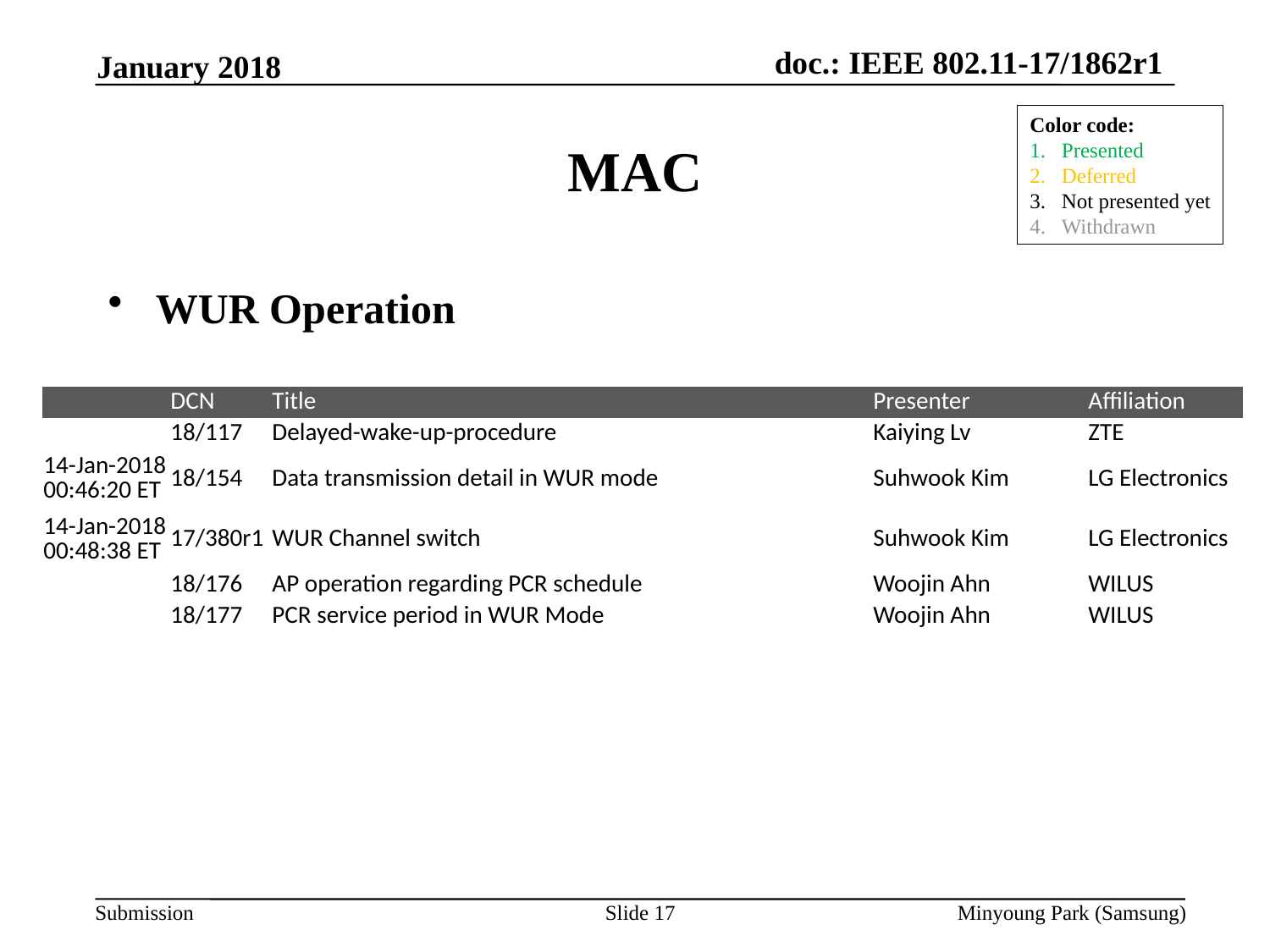

January 2018
# MAC
Color code:
Presented
Deferred
Not presented yet
Withdrawn
WUR Operation

|  | DCN | Title | Presenter | Affiliation |
| --- | --- | --- | --- | --- |
|  | 18/117 | Delayed-wake-up-procedure | Kaiying Lv | ZTE |
| 14-Jan-2018 00:46:20 ET | 18/154 | Data transmission detail in WUR mode | Suhwook Kim | LG Electronics |
| 14-Jan-2018 00:48:38 ET | 17/380r1 | WUR Channel switch | Suhwook Kim | LG Electronics |
|  | 18/176 | AP operation regarding PCR schedule | Woojin Ahn | WILUS |
|  | 18/177 | PCR service period in WUR Mode | Woojin Ahn | WILUS |
Slide 17
Minyoung Park (Samsung)